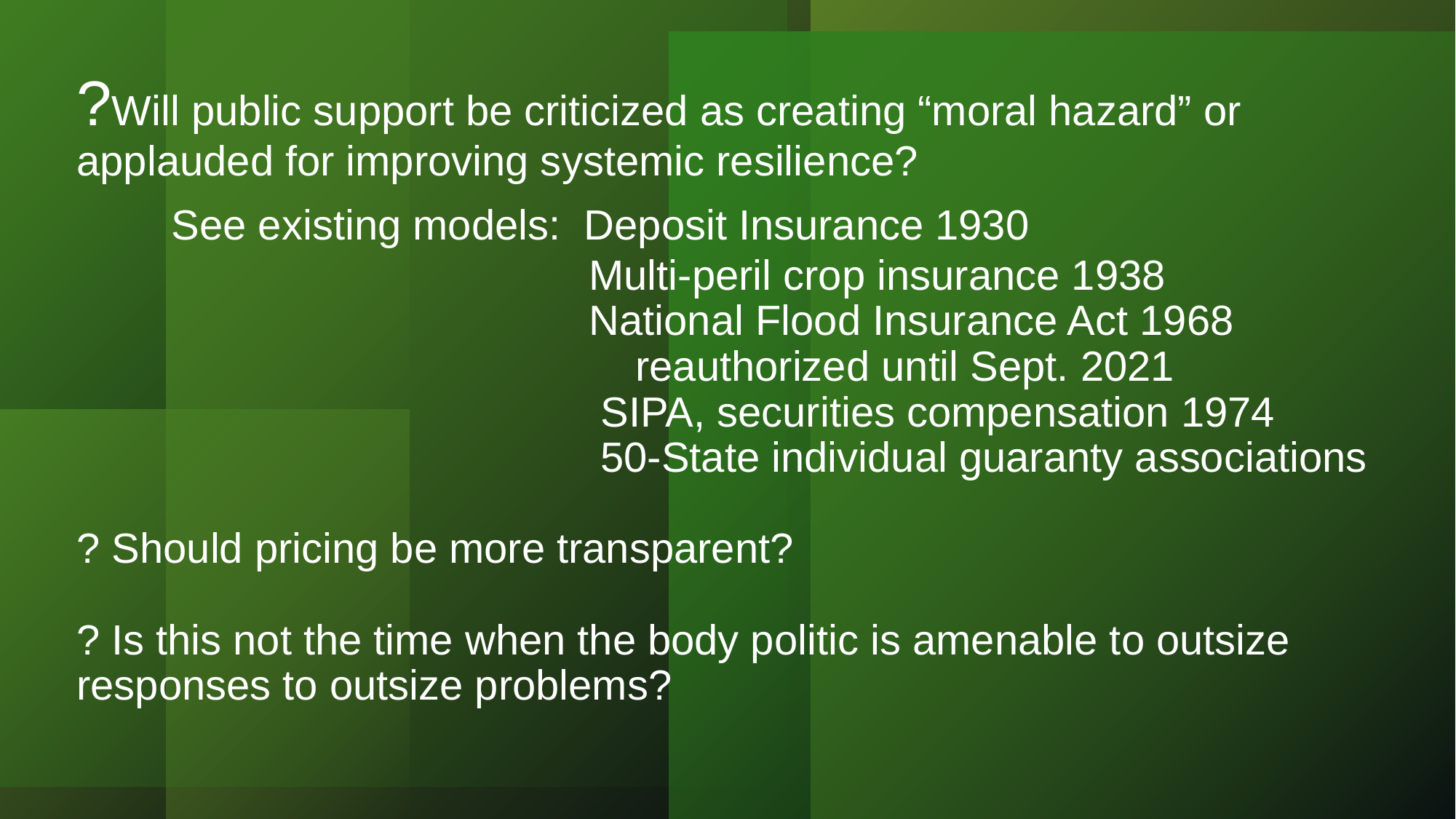

# ?Will public support be criticized as creating “moral hazard” or applauded for improving systemic resilience? See existing models:  Deposit Insurance 1930 Multi-peril crop insurance 1938 National Flood Insurance Act 1968 reauthorized until Sept. 2021 SIPA, securities compensation 1974 50-State individual guaranty associations ? Should pricing be more transparent? ? Is this not the time when the body politic is amenable to outsize responses to outsize problems?